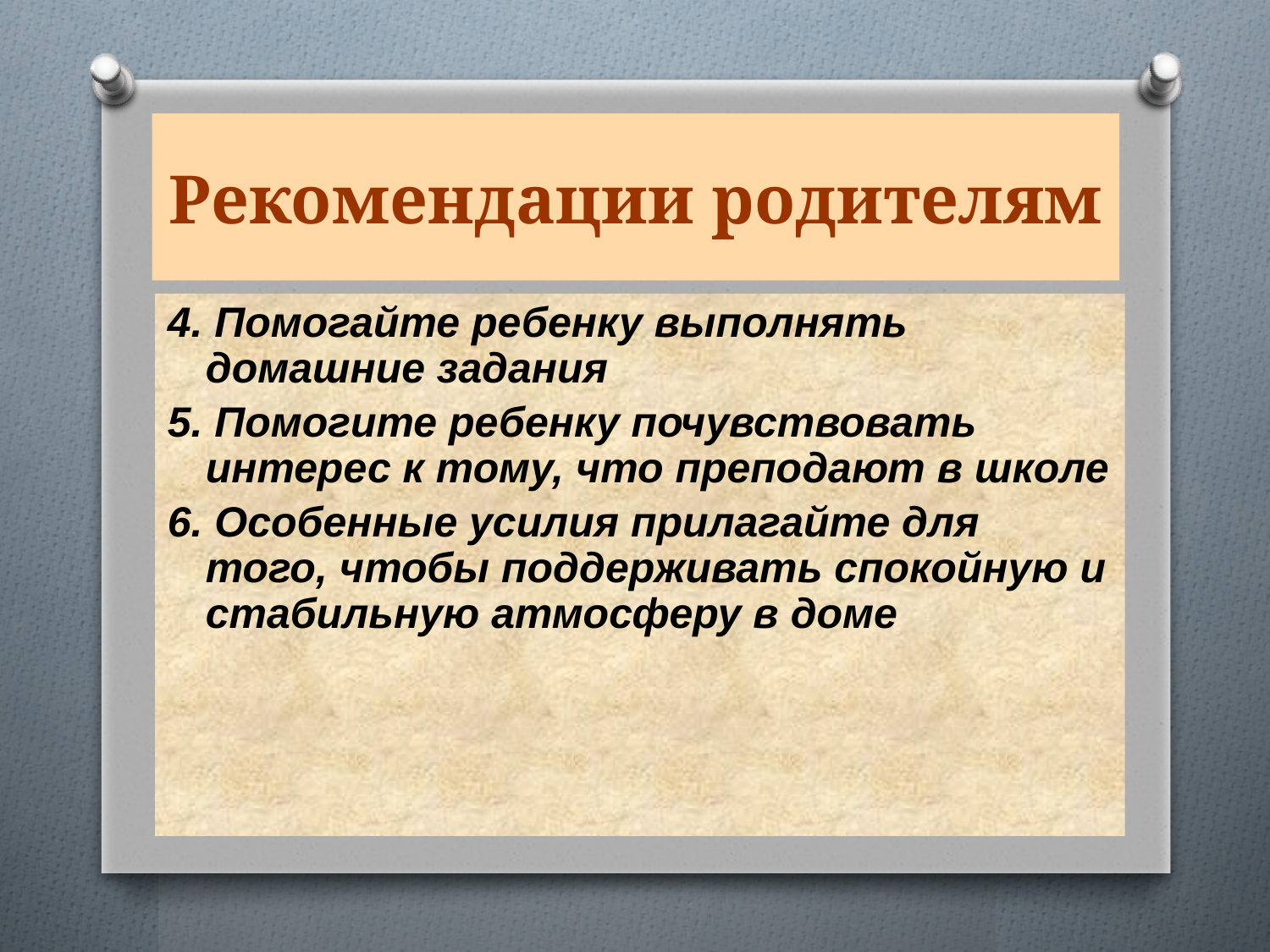

# Рекомендации родителям
4. Помогайте ребенку выполнять домашние задания
5. Помогите ребенку почувствовать интерес к тому, что преподают в школе
6. Особенные усилия прилагайте для того, чтобы поддерживать спокойную и стабильную атмосферу в доме